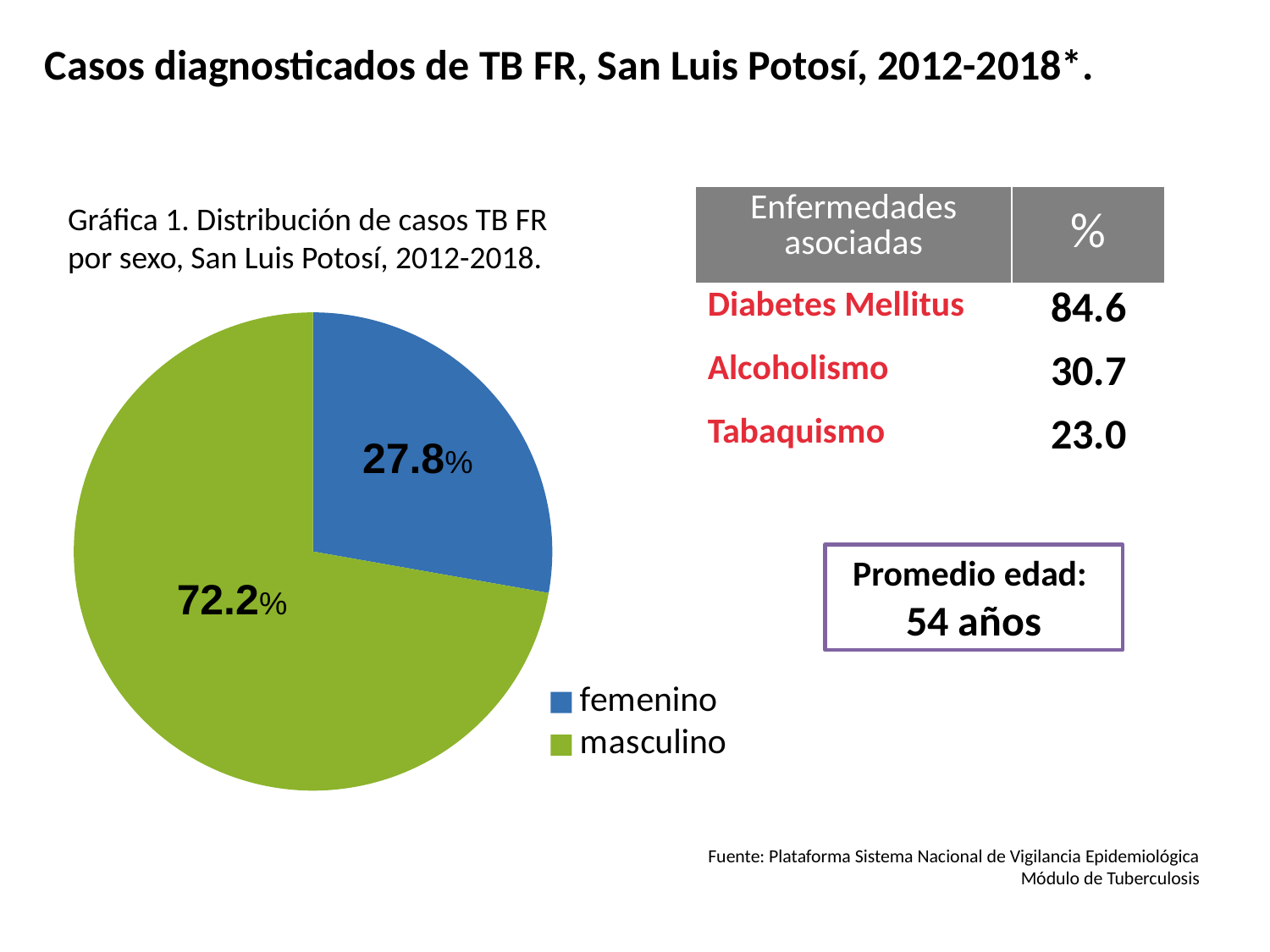

# Casos diagnosticados de TB FR, San Luis Potosí, 2012-2018*.
| Enfermedades asociadas | % |
| --- | --- |
| Diabetes Mellitus | 84.6 |
| Alcoholismo | 30.7 |
| Tabaquismo | 23.0 |
Gráfica 1. Distribución de casos TB FR por sexo, San Luis Potosí, 2012-2018.

### Chart

| Category | Columna1 |
|---|---|
| femenino | 5.0 |
| masculino | 13.0 |
27.8%
Promedio edad:  54 años
72.2%
Fuente: Plataforma Sistema Nacional de Vigilancia Epidemiológica
Módulo de Tuberculosis